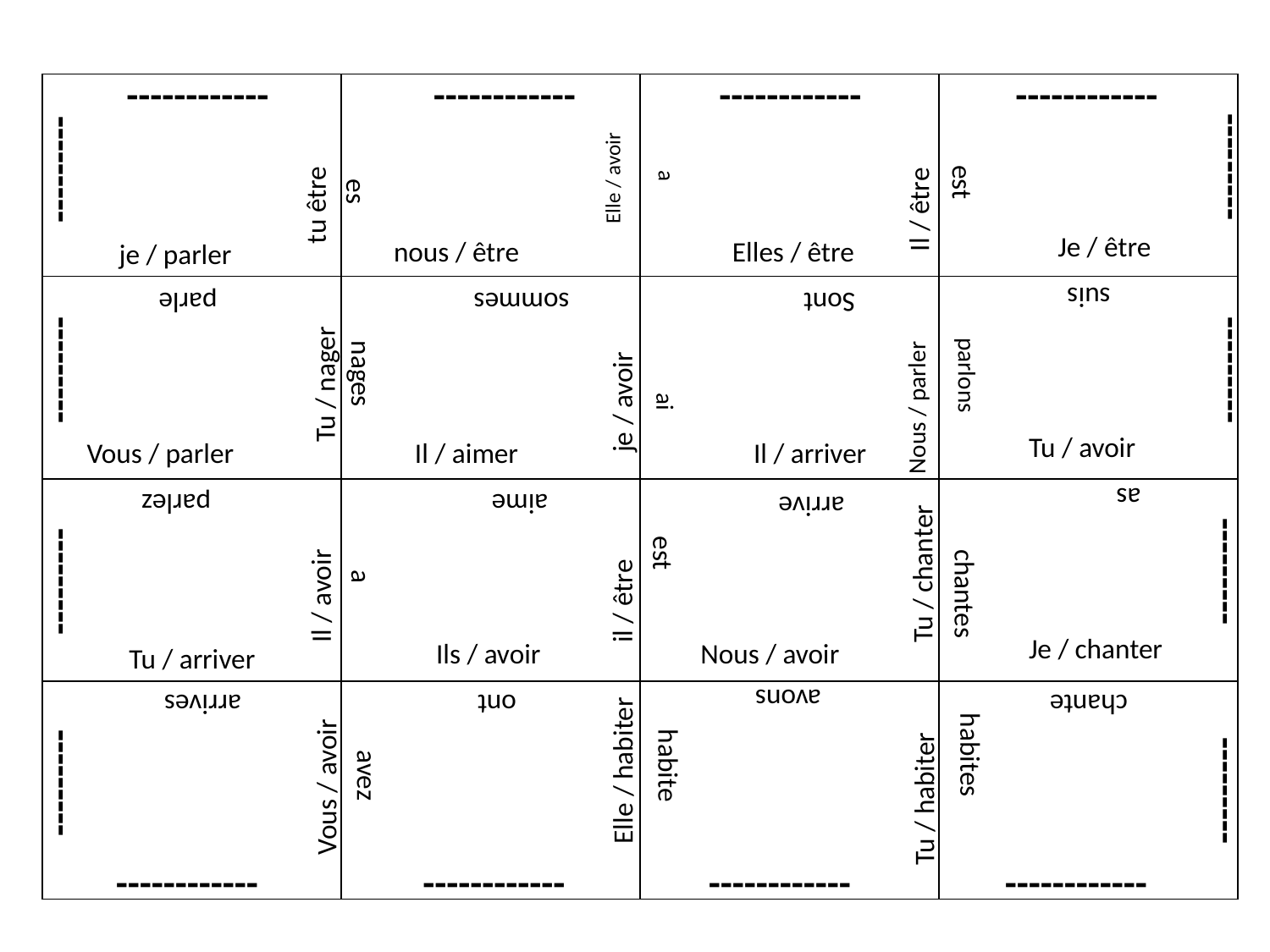

------------
------------
------------
------------

|  |  |  |  |
| --- | --- | --- | --- |
|  |  |  |  |
|  |  |  |  |
|  |  |  |  |
---------
tu être
---------
Il / être
Elle / avoir
a
est
es
Je / être
Elles / être
nous / être
je / parler
suis
Sont
parle
sommes
Tu / nager
---------
---------
je / avoir
parlons
Nous / parler
nages
ai
Tu / avoir
Il / arriver
Vous / parler
Il / aimer
as
parlez
aime
arrive
Il / avoir
---------
Tu / chanter
il / être
a
---------
est
chantes
Je / chanter
Nous / avoir
Ils / avoir
Tu / arriver
avons
arrives
ont
chante
Elle / habiter
Vous / avoir
---------
Tu / habiter
habites
---------
habite
avez
------------
------------
------------
------------